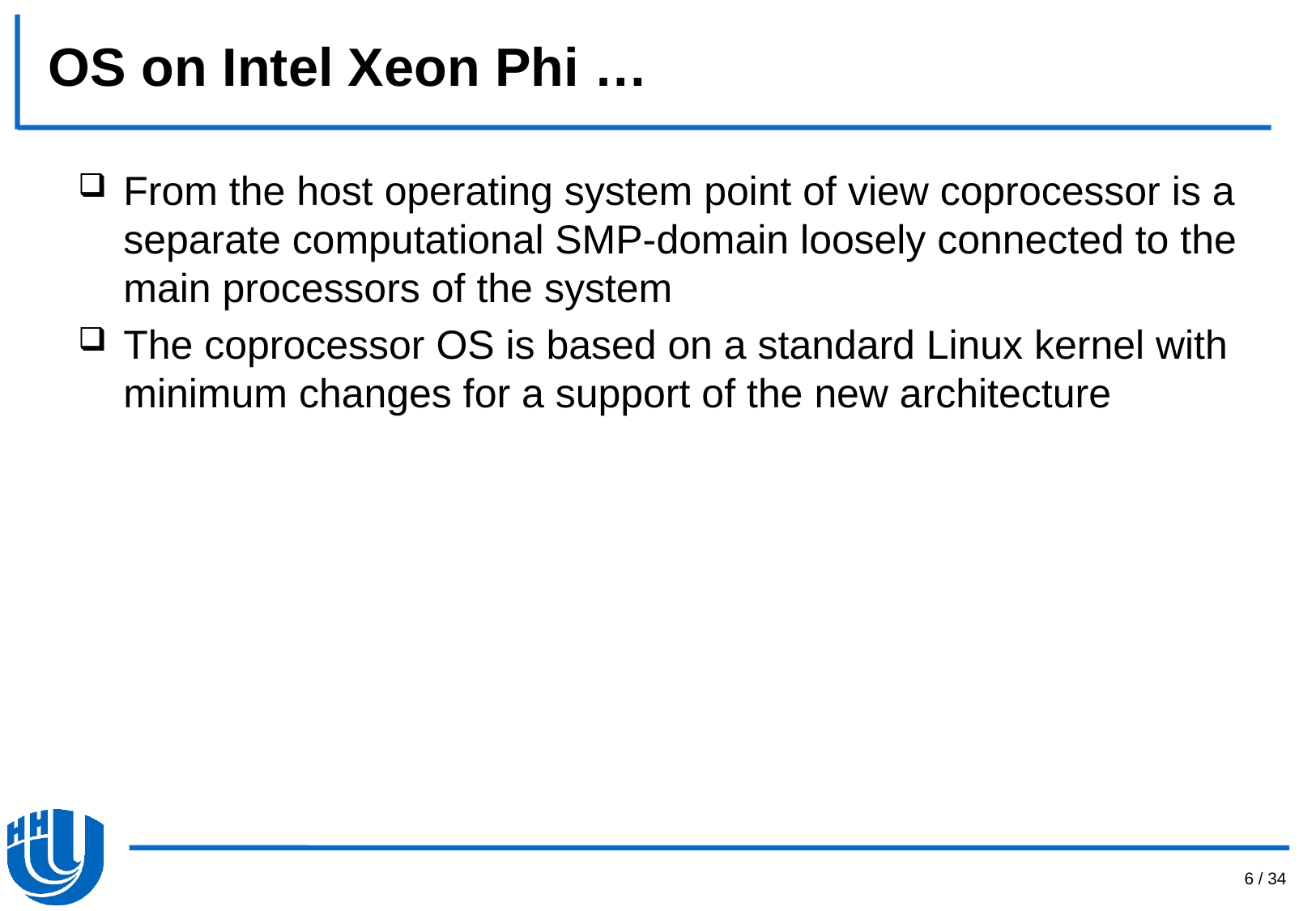

# OS on Intel Xeon Phi …
From the host operating system point of view coprocessor is a separate computational SMP-domain loosely connected to the main processors of the system
The coprocessor OS is based on a standard Linux kernel with minimum changes for a support of the new architecture
6